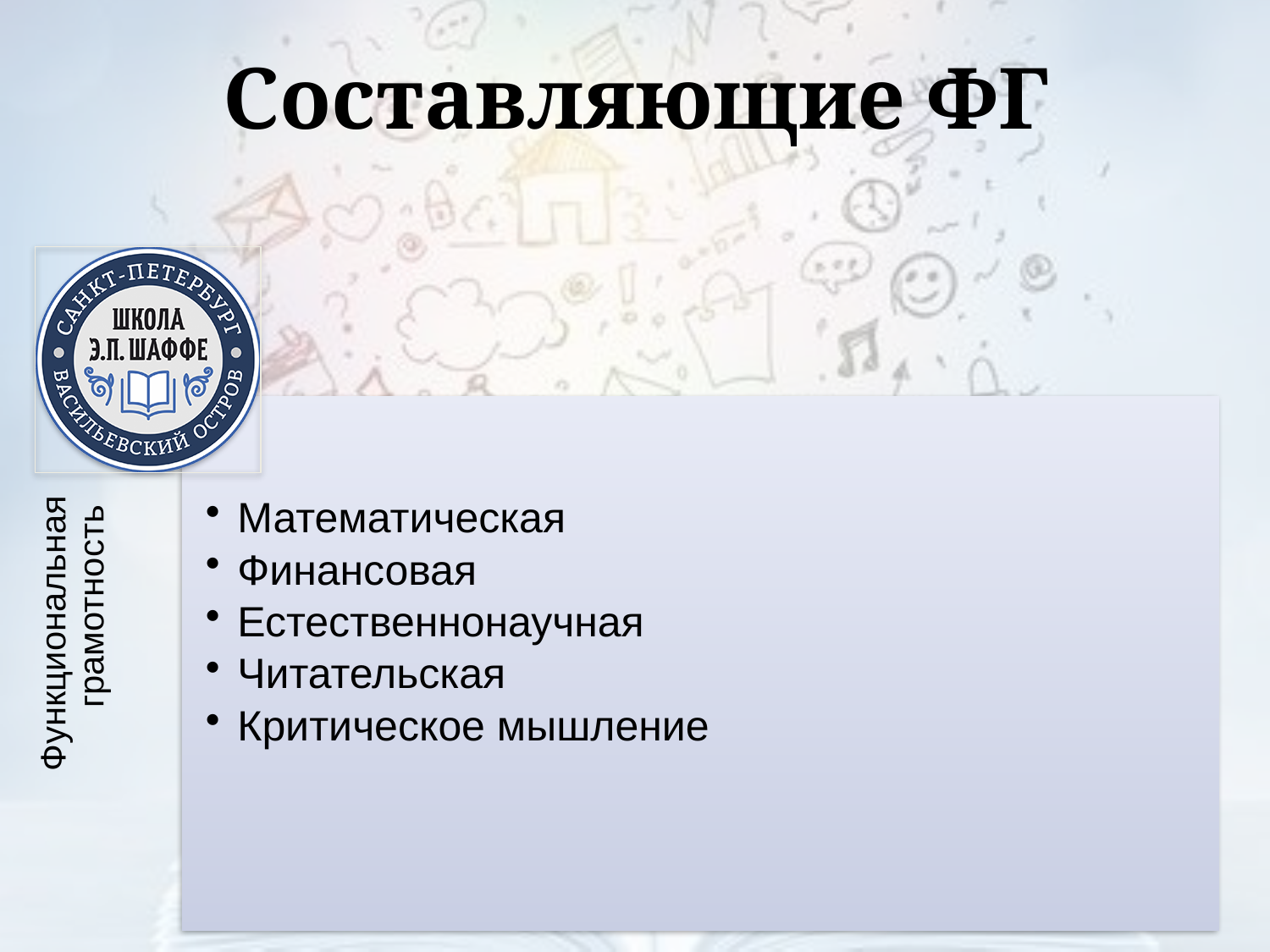

# Составляющие ФГ
Функциональная грамотность
Математическая
Финансовая
Естественнонаучная
Читательская
Критическое мышление